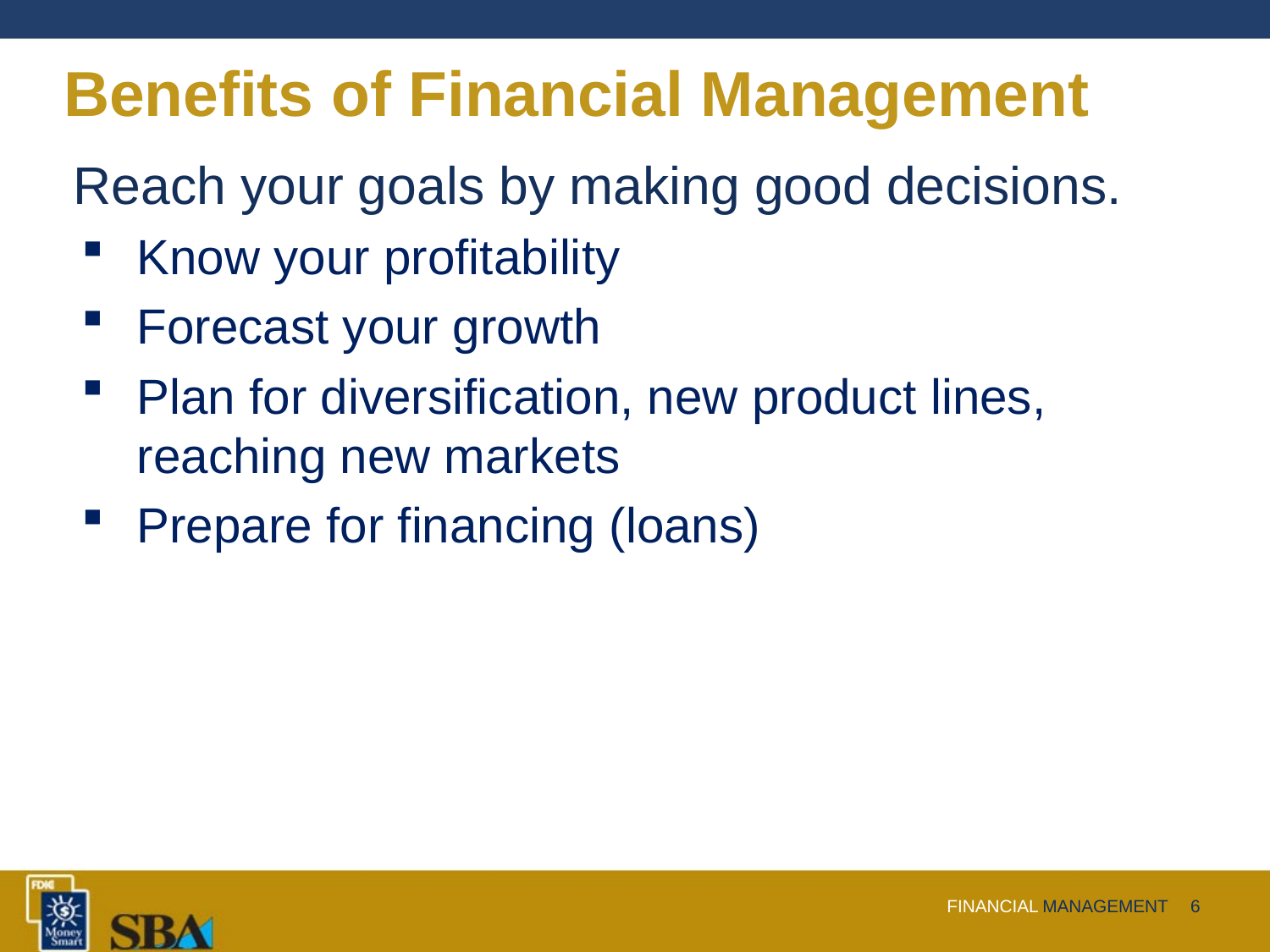

# Benefits of Financial Management
Reach your goals by making good decisions.
Know your profitability
Forecast your growth
Plan for diversification, new product lines, reaching new markets
Prepare for financing (loans)